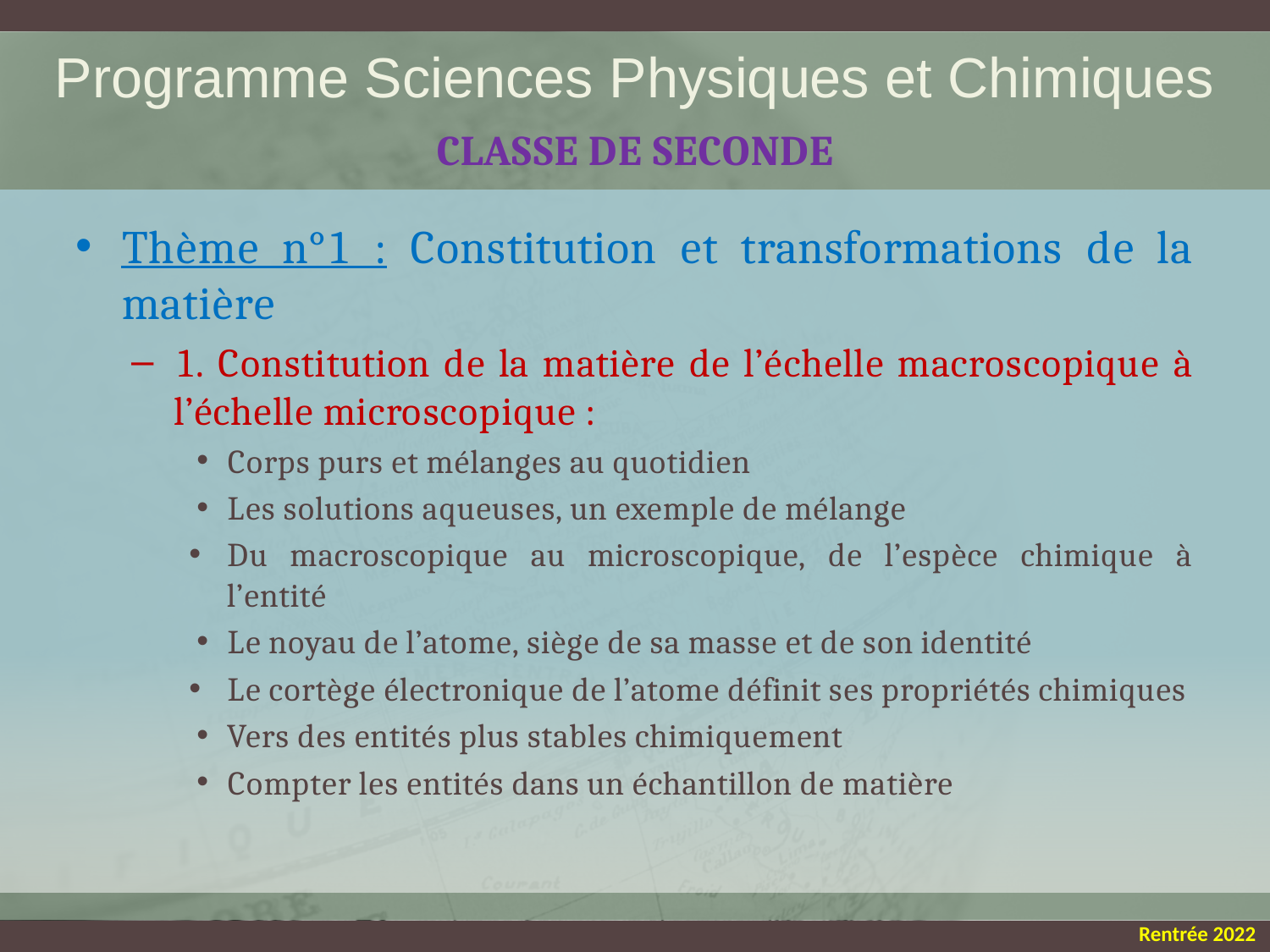

Programme Sciences Physiques et Chimiques
Classe de seconde
Thème n°1 : Constitution et transformations de la matière
1. Constitution de la matière de l’échelle macroscopique à l’échelle microscopique :
Corps purs et mélanges au quotidien
Les solutions aqueuses, un exemple de mélange
Du macroscopique au microscopique, de l’espèce chimique à l’entité
Le noyau de l’atome, siège de sa masse et de son identité
Le cortège électronique de l’atome définit ses propriétés chimiques
Vers des entités plus stables chimiquement
Compter les entités dans un échantillon de matière
Rentrée 2022